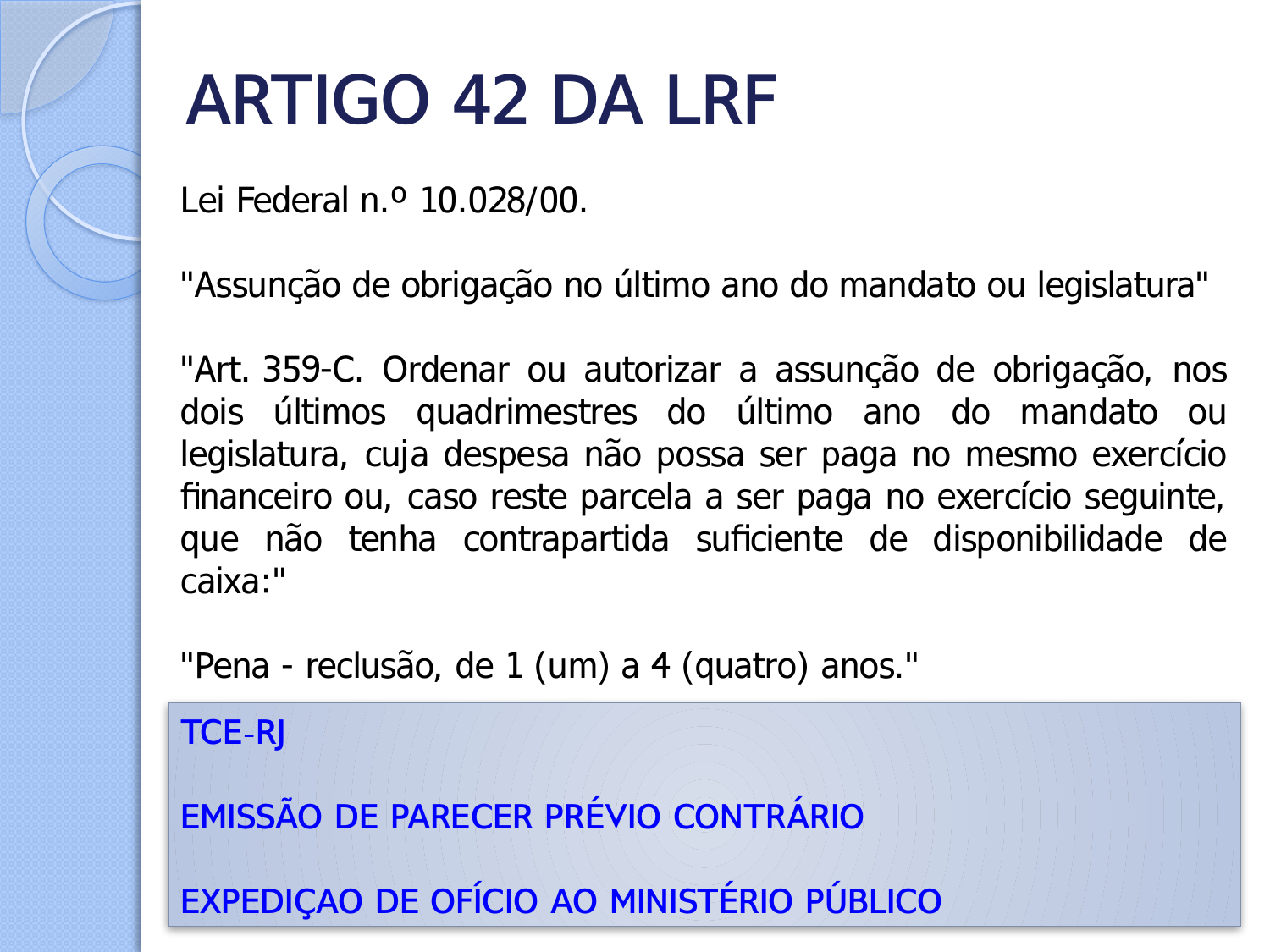

# ARTIGO 42 DA LRF
Lei Federal n.º 10.028/00.

"Assunção de obrigação no último ano do mandato ou legislatura"

"Art. 359-C. Ordenar ou autorizar a assunção de obrigação, nos dois últimos quadrimestres do último ano do mandato ou legislatura, cuja despesa não possa ser paga no mesmo exercício financeiro ou, caso reste parcela a ser paga no exercício seguinte, que não tenha contrapartida suficiente de disponibilidade de caixa:"

"Pena - reclusão, de 1 (um) a 4 (quatro) anos."
TCE-RJ

EMISSÃO DE PARECER PRÉVIO CONTRÁRIO

EXPEDIÇAO DE OFÍCIO AO MINISTÉRIO PÚBLICO